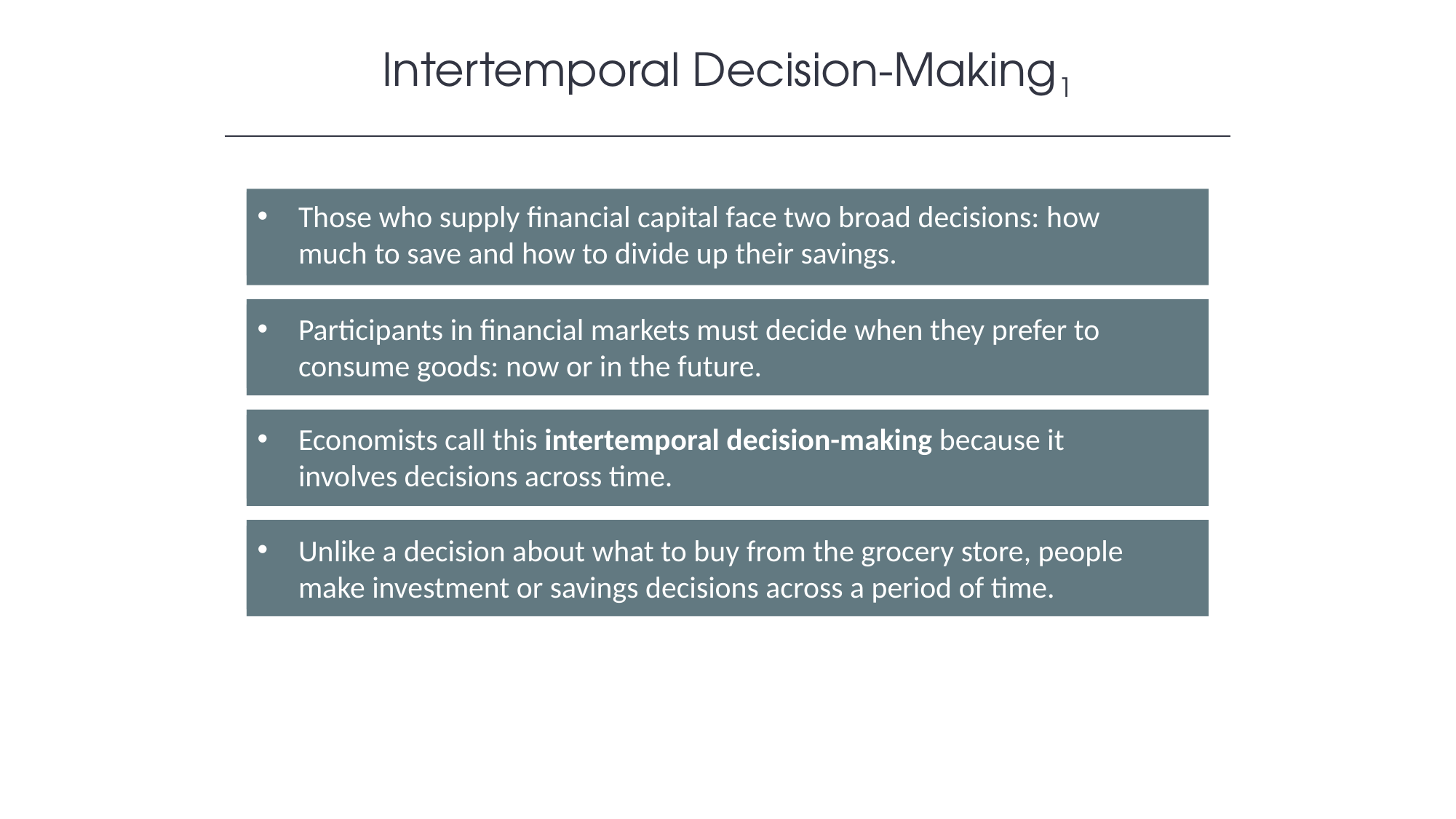

Intertemporal Decision-Making1

Those who supply financial capital face two broad decisions: how much to save and how to divide up their savings.

Participants in financial markets must decide when they prefer to consume goods: now or in the future.

Economists call this intertemporal decision-making because it involves decisions across time.

Unlike a decision about what to buy from the grocery store, people make investment or savings decisions across a period of time.